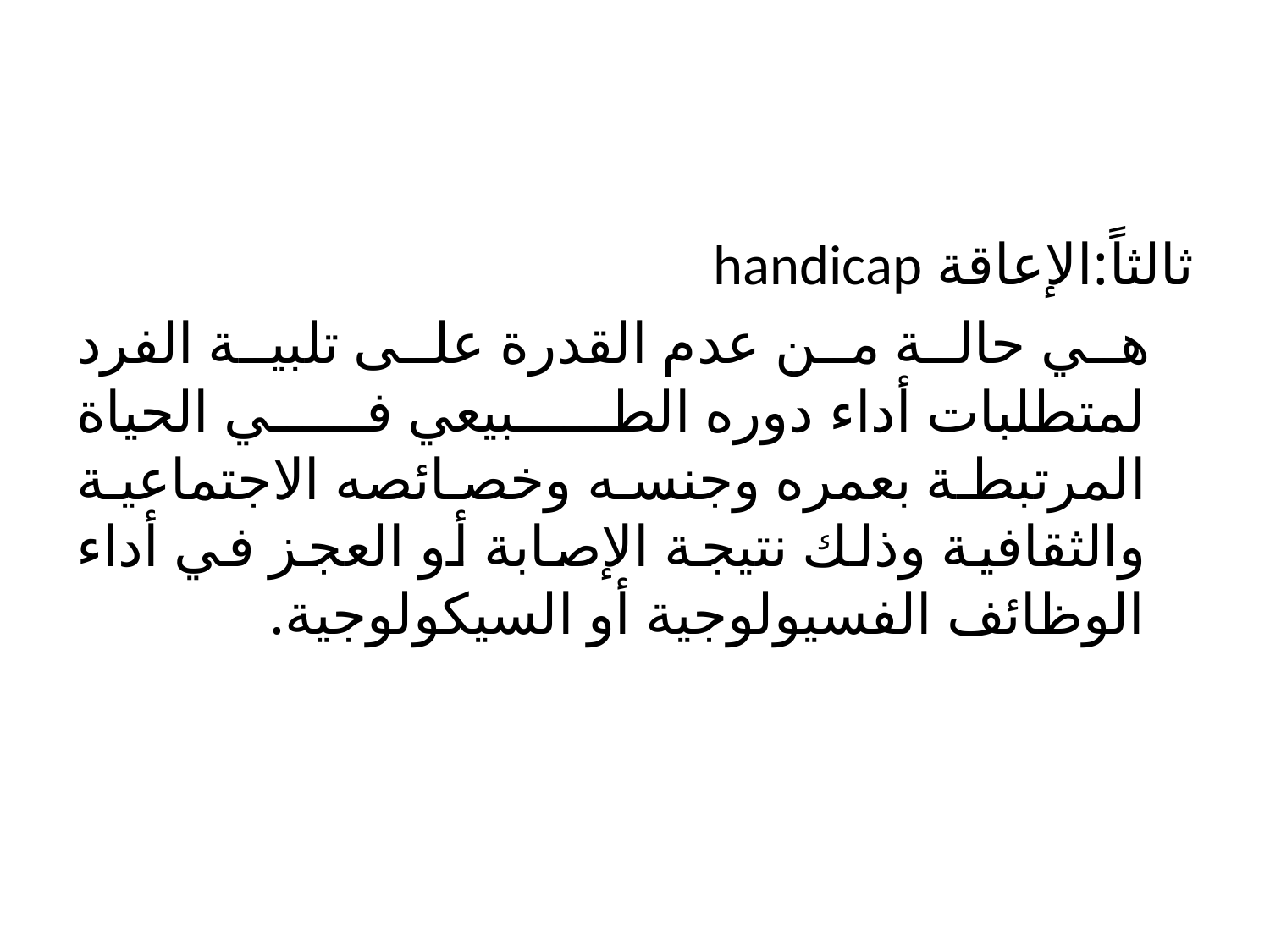

#
ثالثاً:الإعاقة handicap
   هي حالة من عدم القدرة على تلبية الفرد لمتطلبات أداء دوره الطبيعي في الحياة المرتبطة بعمره وجنسه وخصائصه الاجتماعية والثقافية وذلك نتيجة الإصابة أو العجز في أداء الوظائف الفسيولوجية أو السيكولوجية.